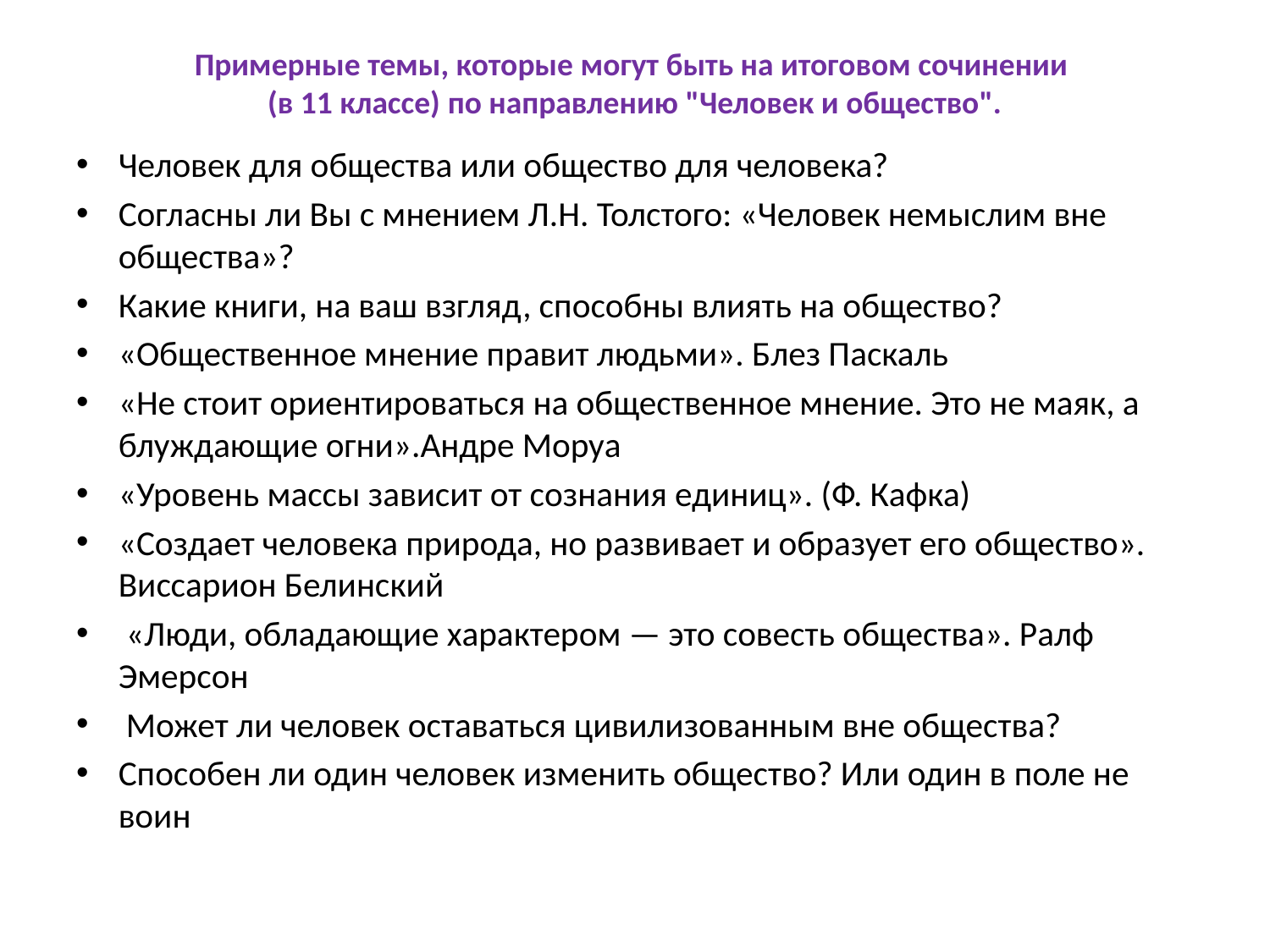

# Примерные темы, которые могут быть на итоговом сочинении (в 11 классе) по направлению "Человек и общество".
Человек для общества или общество для человека?
Согласны ли Вы с мнением Л.Н. Толстого: «Человек немыслим вне общества»?
Какие книги, на ваш взгляд, способны влиять на общество?
«Общественное мнение правит людьми». Блез Паскаль
«Не стоит ориентироваться на общественное мнение. Это не маяк, а блуждающие огни».Андре Моруа
«Уровень массы зависит от сознания единиц». (Ф. Кафка)
«Создает человека природа, но развивает и образует его общество». Виссарион Белинский
 «Люди, обладающие характером — это совесть общества». Ралф Эмерсон
 Может ли человек оставаться цивилизованным вне общества?
Способен ли один человек изменить общество? Или один в поле не воин